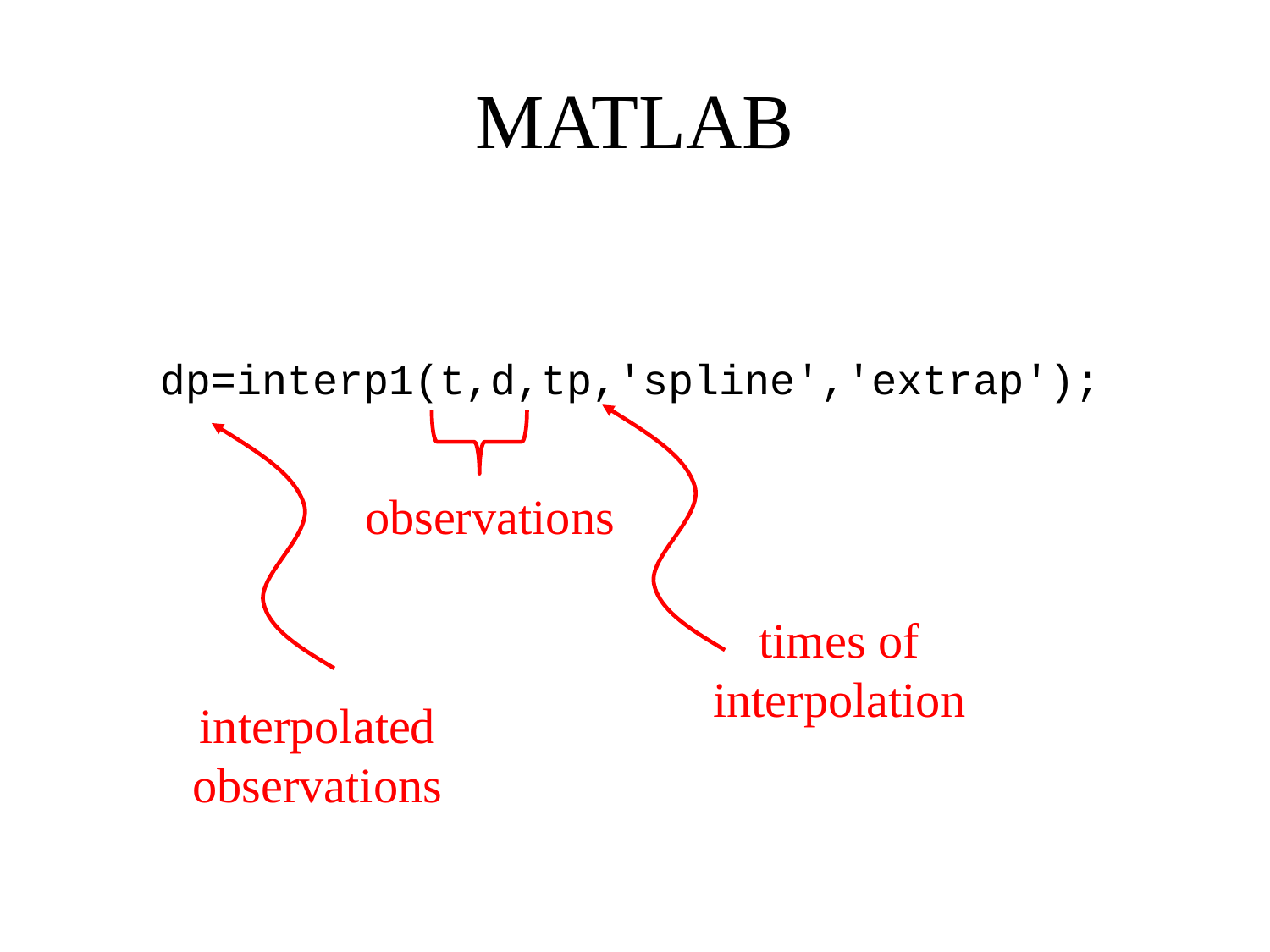

# MATLAB
dp=interp1(t,d,tp,'spline','extrap');

observations
times of interpolation
interpolated observations